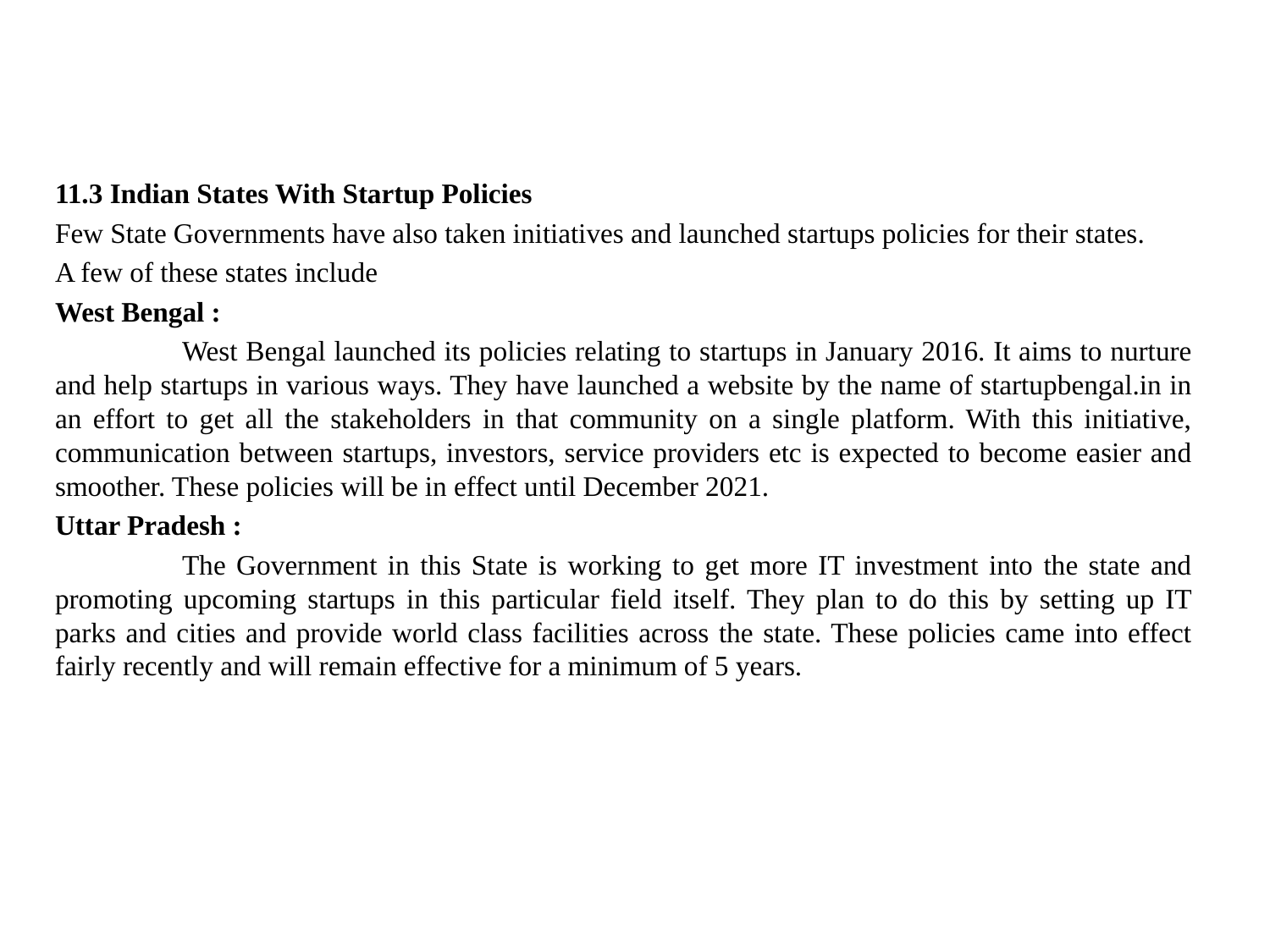

11.3 Indian States With Startup Policies
Few State Governments have also taken initiatives and launched startups policies for their states.
A few of these states include
West Bengal :
	West Bengal launched its policies relating to startups in January 2016. It aims to nurture and help startups in various ways. They have launched a website by the name of startupbengal.in in an effort to get all the stakeholders in that community on a single platform. With this initiative, communication between startups, investors, service providers etc is expected to become easier and smoother. These policies will be in effect until December 2021.
Uttar Pradesh :
	The Government in this State is working to get more IT investment into the state and promoting upcoming startups in this particular field itself. They plan to do this by setting up IT parks and cities and provide world class facilities across the state. These policies came into effect fairly recently and will remain effective for a minimum of 5 years.